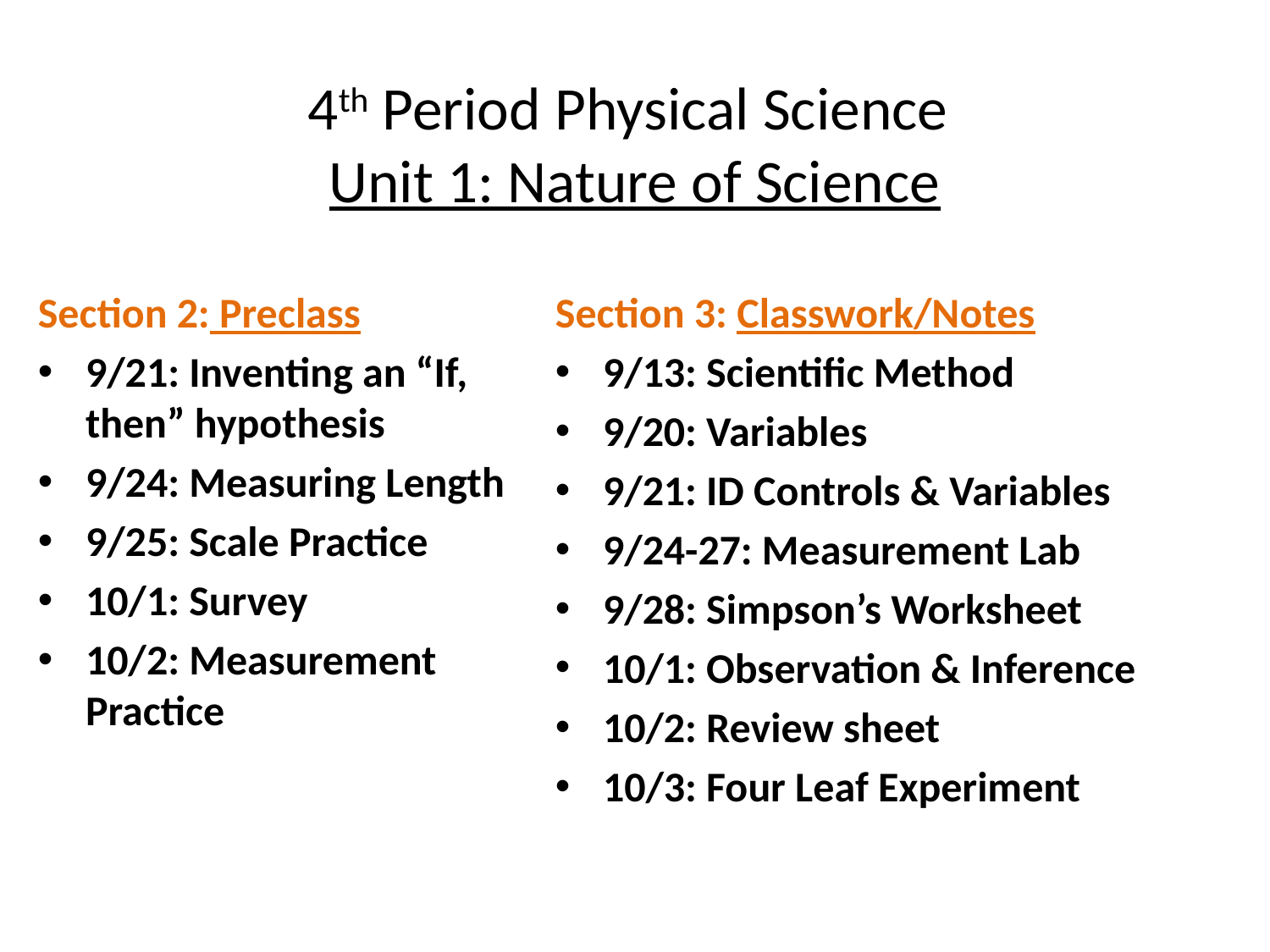

# 4th Period Physical Science Unit 1: Nature of Science
Section 2: Preclass
9/21: Inventing an “If, then” hypothesis
9/24: Measuring Length
9/25: Scale Practice
10/1: Survey
10/2: Measurement Practice
Section 3: Classwork/Notes
9/13: Scientific Method
9/20: Variables
9/21: ID Controls & Variables
9/24-27: Measurement Lab
9/28: Simpson’s Worksheet
10/1: Observation & Inference
10/2: Review sheet
10/3: Four Leaf Experiment